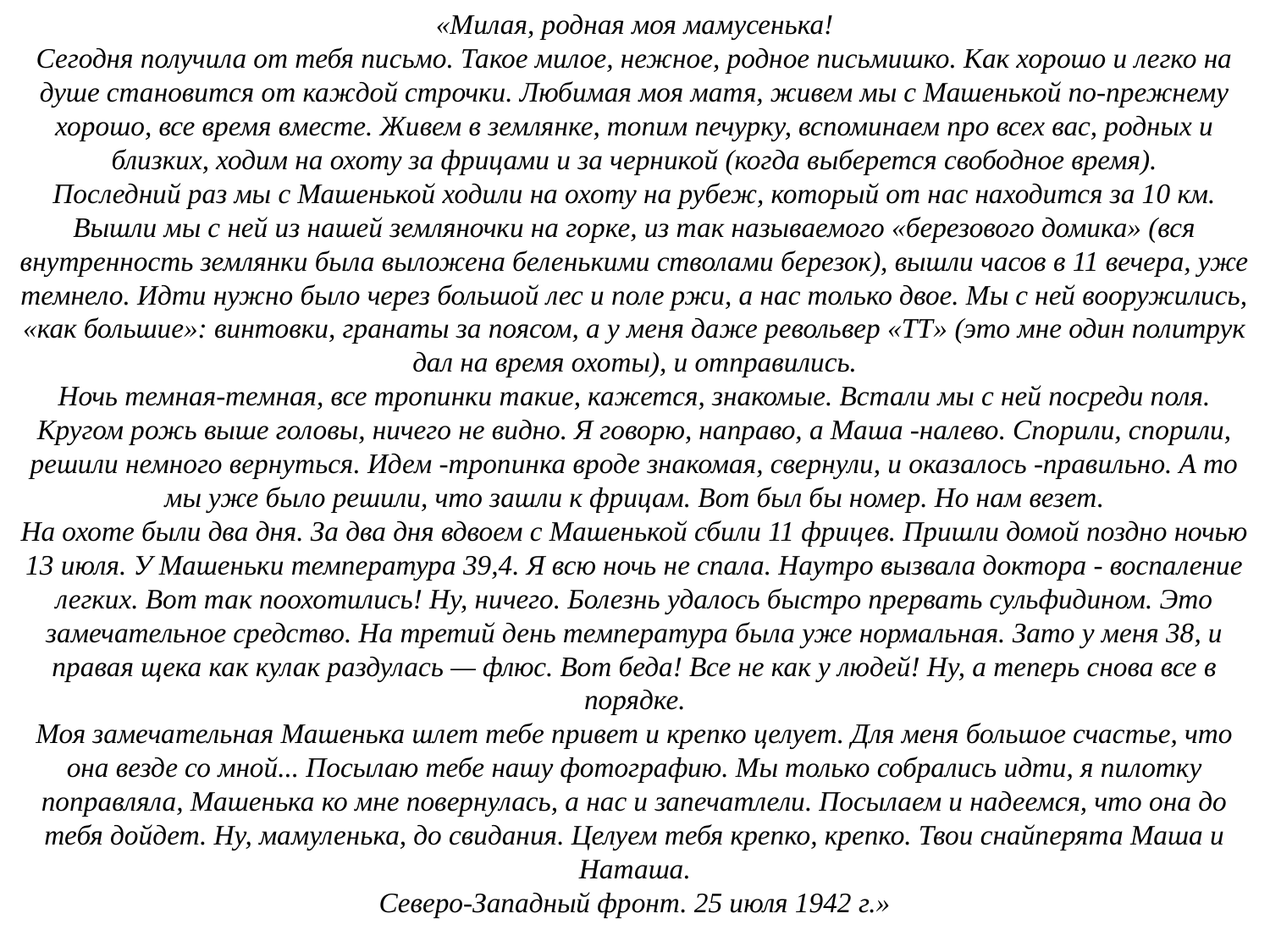

«Милая, родная моя мамусенька!
Сегодня получила от тебя письмо. Такое милое, нежное, родное письмишко. Как хорошо и легко на душе становится от каждой строчки. Любимая моя матя, живем мы с Машенькой по-прежнему хорошо, все время вместе. Живем в землянке, топим печурку, вспоминаем про всех вас, родных и близких, ходим на охоту за фрицами и за черникой (когда выберется свободное время).
Последний раз мы с Машенькой ходили на охоту на рубеж, который от нас находится за 10 км. Вышли мы с ней из нашей земляночки на горке, из так называемого «березового домика» (вся внутренность землянки была выложена беленькими стволами березок), вышли часов в 11 вечера, уже темнело. Идти нужно было через большой лес и поле ржи, а нас только двое. Мы с ней вооружились, «как большие»: винтовки, гранаты за поясом, а у меня даже револьвер «ТТ» (это мне один политрук дал на время охоты), и отправились.
Ночь темная-темная, все тропинки такие, кажется, знакомые. Встали мы с ней посреди поля. Кругом рожь выше головы, ничего не видно. Я говорю, направо, а Маша -налево. Спорили, спорили, решили немного вернуться. Идем -тропинка вроде знакомая, свернули, и оказалось -правильно. А то мы уже было решили, что зашли к фрицам. Вот был бы номер. Но нам везет.
На охоте были два дня. За два дня вдвоем с Машенькой сбили 11 фрицев. Пришли домой поздно ночью 13 июля. У Машеньки температура 39,4. Я всю ночь не спала. Наутро вызвала доктора - воспаление легких. Вот так поохотились! Ну, ничего. Болезнь удалось быстро прервать сульфидином. Это замечательное средство. На третий день температура была уже нормальная. Зато у меня 38, и правая щека как кулак раздулась — флюс. Вот беда! Все не как у людей! Ну, а теперь снова все в порядке.
Моя замечательная Машенька шлет тебе привет и крепко целует. Для меня большое счастье, что она везде со мной... Посылаю тебе нашу фотографию. Мы только собрались идти, я пилотку поправляла, Машенька ко мне повернулась, а нас и запечатлели. Посылаем и надеемся, что она до тебя дойдет. Ну, мамуленька, до свидания. Целуем тебя крепко, крепко. Твои снайперята Маша и Наташа.
Северо-Западный фронт. 25 июля 1942 г.»